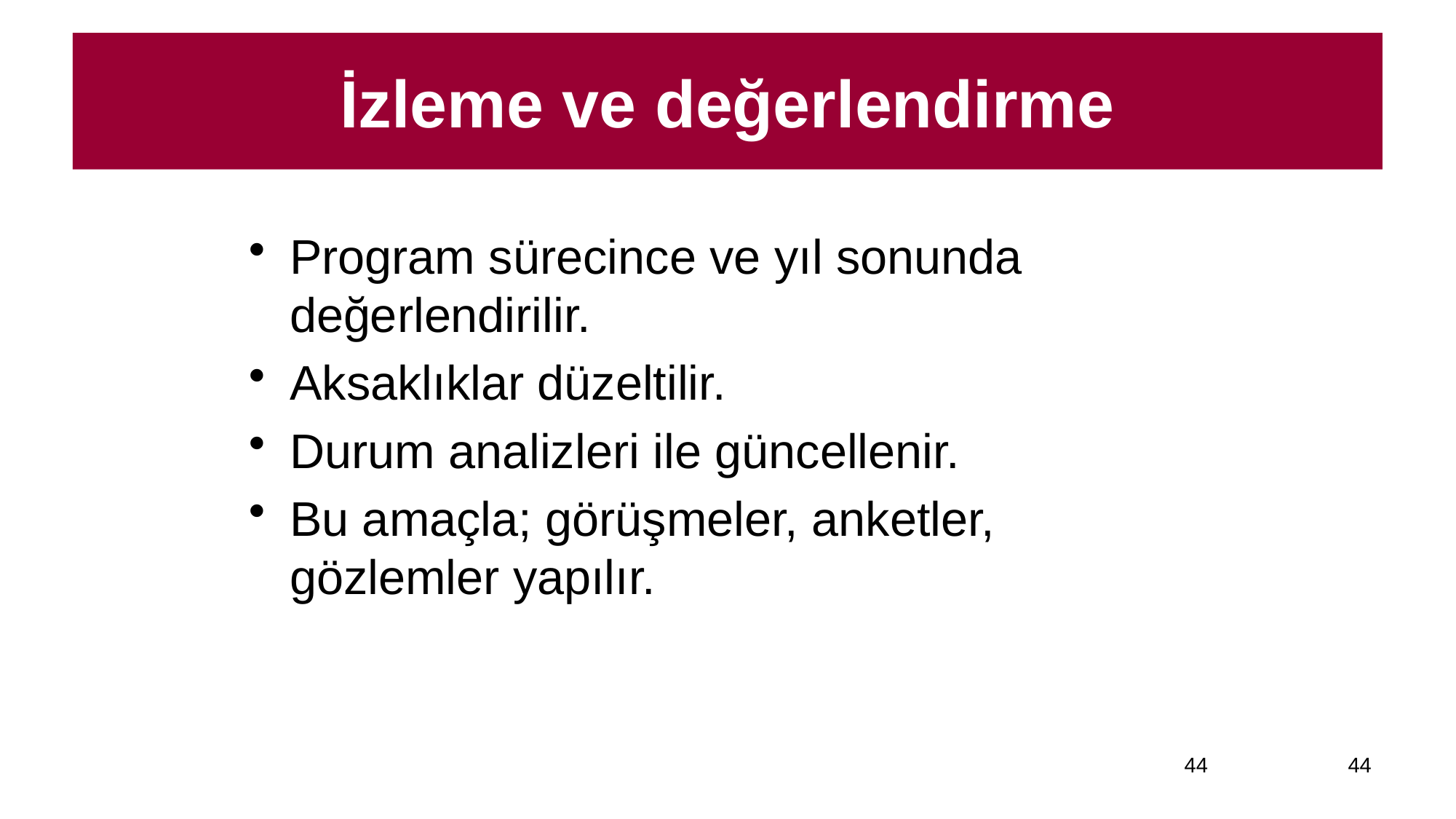

İzleme ve değerlendirme
Program sürecince ve yıl sonunda değerlendirilir.
Aksaklıklar düzeltilir.
Durum analizleri ile güncellenir.
Bu amaçla; görüşmeler, anketler, gözlemler yapılır.
44
44